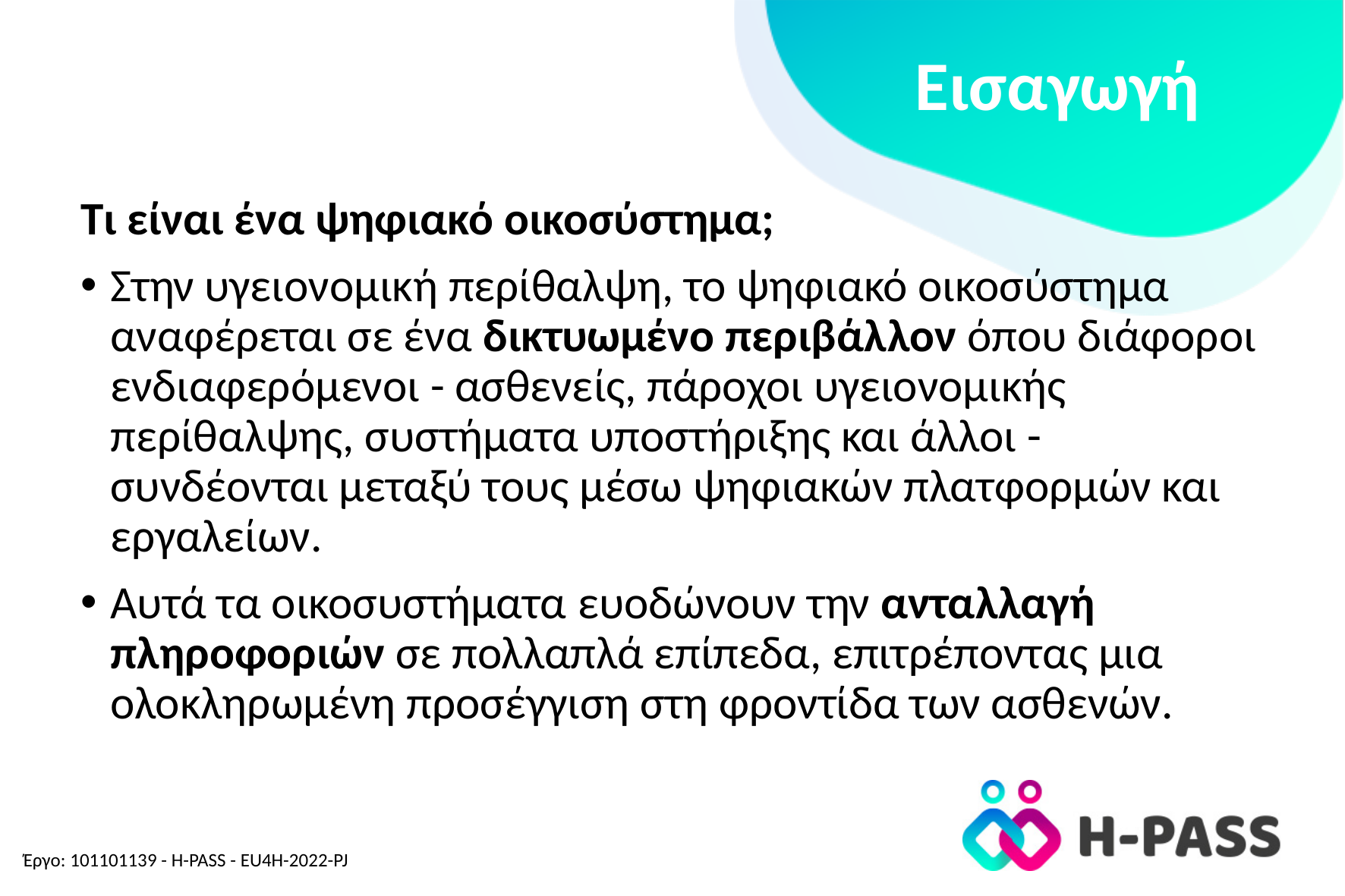

Εισαγωγή
Τι είναι ένα ψηφιακό οικοσύστημα;
Στην υγειονομική περίθαλψη, το ψηφιακό οικοσύστημα αναφέρεται σε ένα δικτυωμένο περιβάλλον όπου διάφοροι ενδιαφερόμενοι - ασθενείς, πάροχοι υγειονομικής περίθαλψης, συστήματα υποστήριξης και άλλοι - συνδέονται μεταξύ τους μέσω ψηφιακών πλατφορμών και εργαλείων.
Αυτά τα οικοσυστήματα ευοδώνουν την ανταλλαγή πληροφοριών σε πολλαπλά επίπεδα, επιτρέποντας μια ολοκληρωμένη προσέγγιση στη φροντίδα των ασθενών.
Έργο: 101101139 - H-PASS - EU4H-2022-PJ